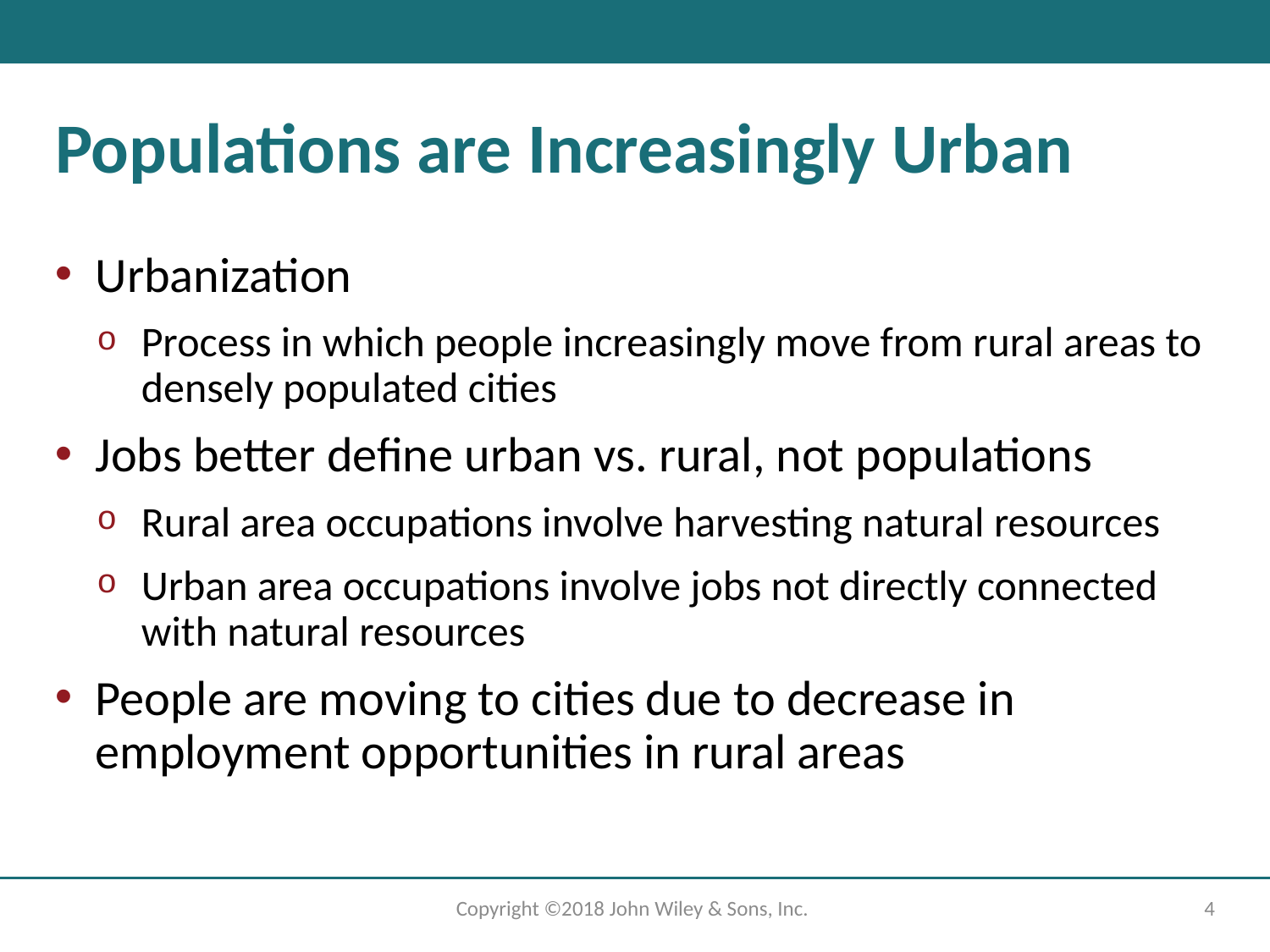

# Populations are Increasingly Urban
Urbanization
Process in which people increasingly move from rural areas to densely populated cities
Jobs better define urban vs. rural, not populations
Rural area occupations involve harvesting natural resources
Urban area occupations involve jobs not directly connected with natural resources
People are moving to cities due to decrease in employment opportunities in rural areas
Copyright ©2018 John Wiley & Sons, Inc.
4